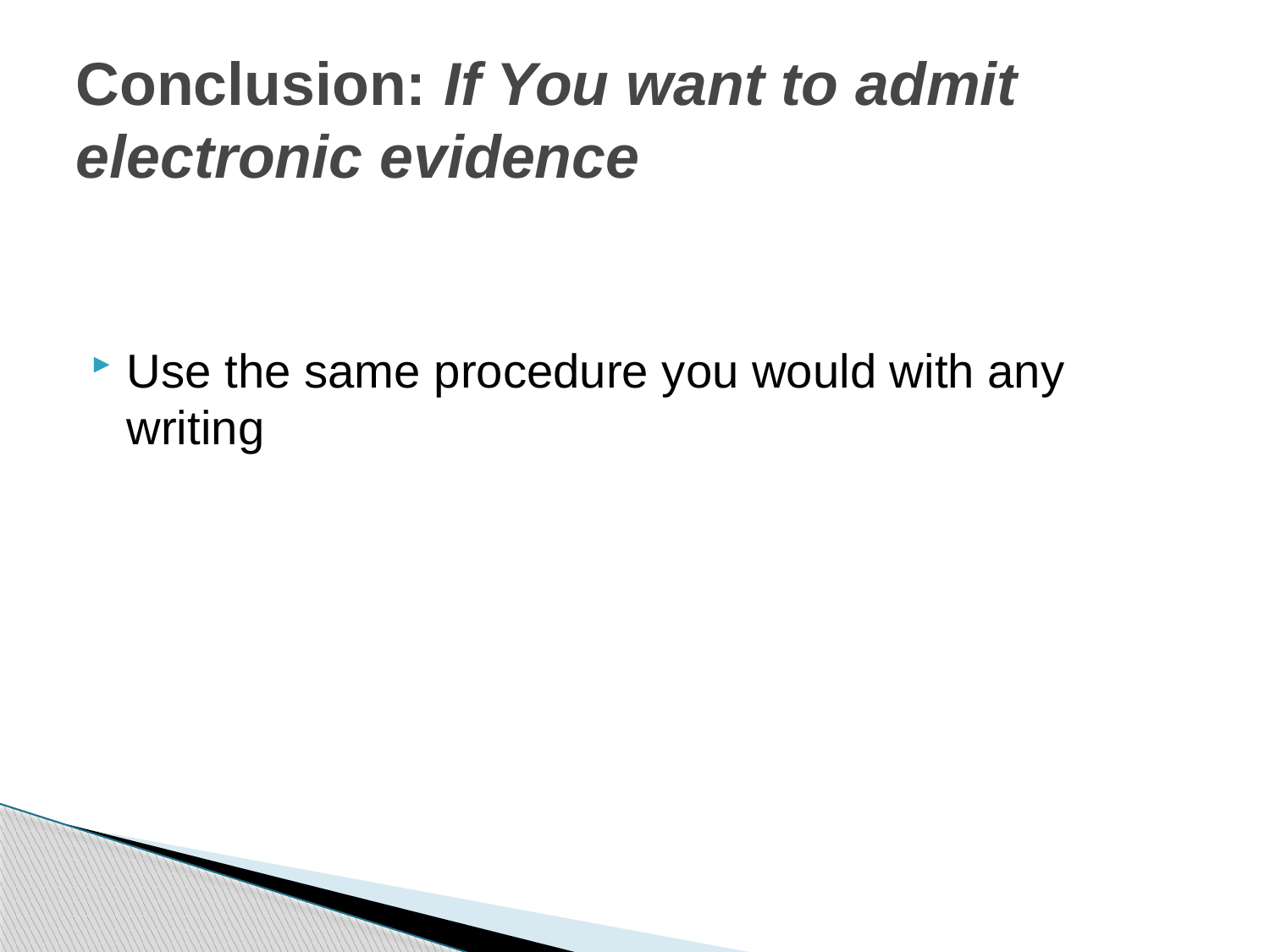

# Conclusion: If You want to admit electronic evidence

Use the same procedure you would with any writing